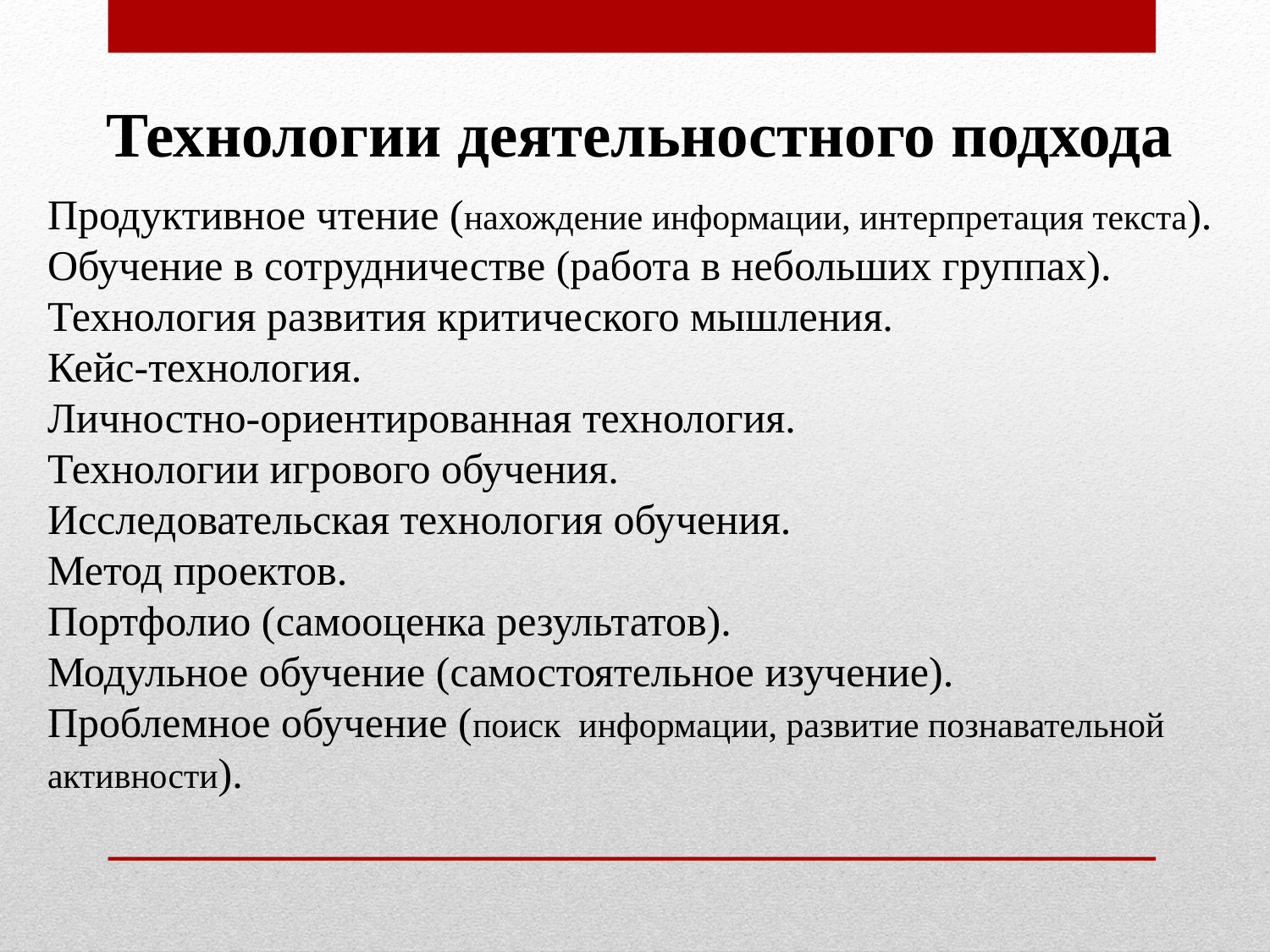

Технологии деятельностного подхода
Продуктивное чтение (нахождение информации, интерпретация текста).
Обучение в сотрудничестве (работа в небольших группах).
Технология развития критического мышления.
Кейс-технология.
Личностно-ориентированная технология.
Технологии игрового обучения.
Исследовательская технология обучения.
Метод проектов.
Портфолио (самооценка результатов).
Модульное обучение (самостоятельное изучение).
Проблемное обучение (поиск  информации, развитие познавательной активности).